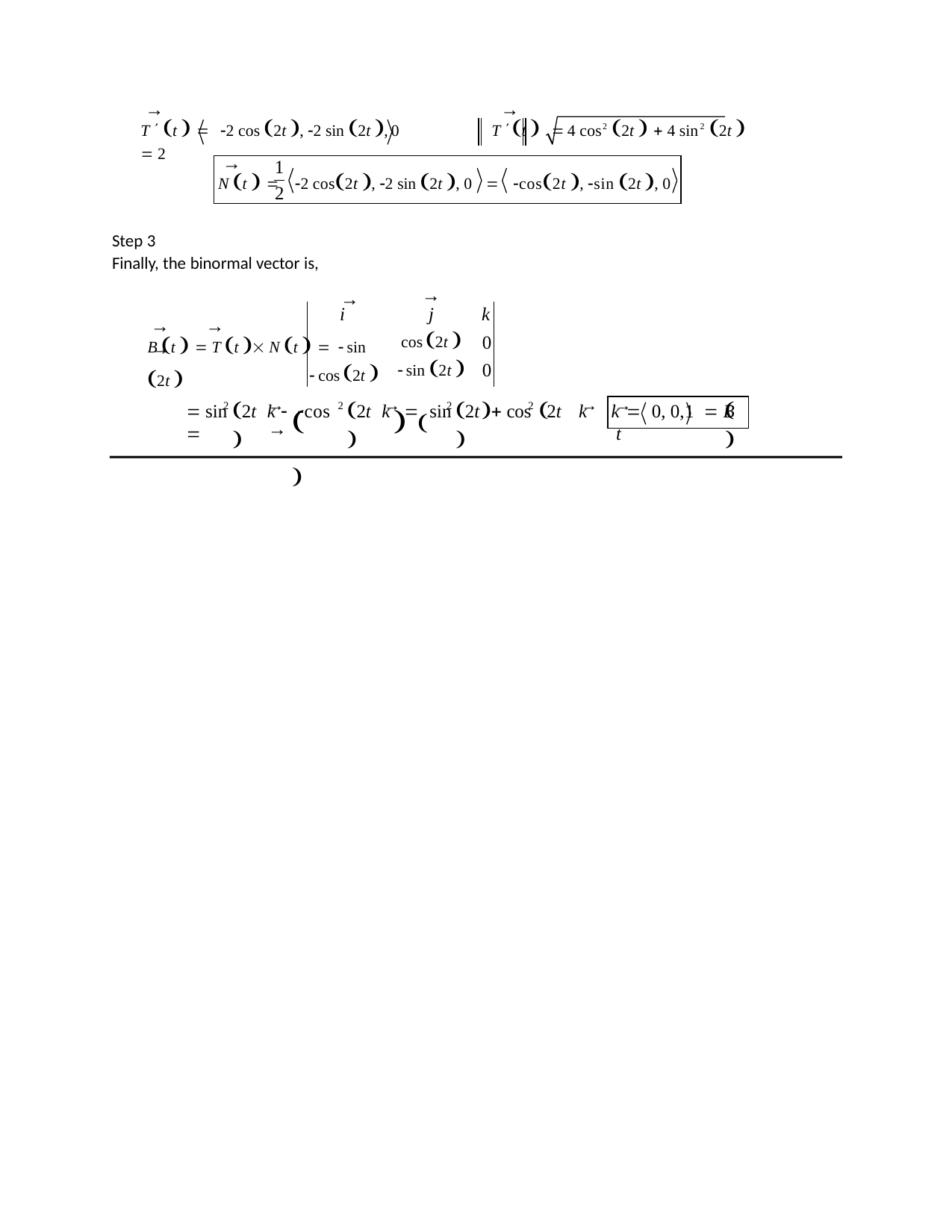

→	→
T ′ (t ) =  −2 cos (2t ), −2 sin (2t ),0	T ′(t )  =	4 cos2  (2t ) + 4 sin2  (2t ) = 2

→
1
2

N (t ) =	−2 cos(2t ), −2 sin (2t ), 0 = −cos(2t ), −sin (2t ), 0

Step 3
Finally, the binormal vector is,
→
→
j
cos(2t )
−sin (2t )
k
0
0
i

→	→	→
B (t ) = T (t )× N (t ) =  −sin (2t )
−cos(2t )
→	→	→	→	→
(	)	(	)
(	)	(	)
( )
(	)
(	)

2
2
2
2
= sin	2t k − −cos	2t k = sin	2t + cos	2t	k =
k =  0, 0,1  = B  t